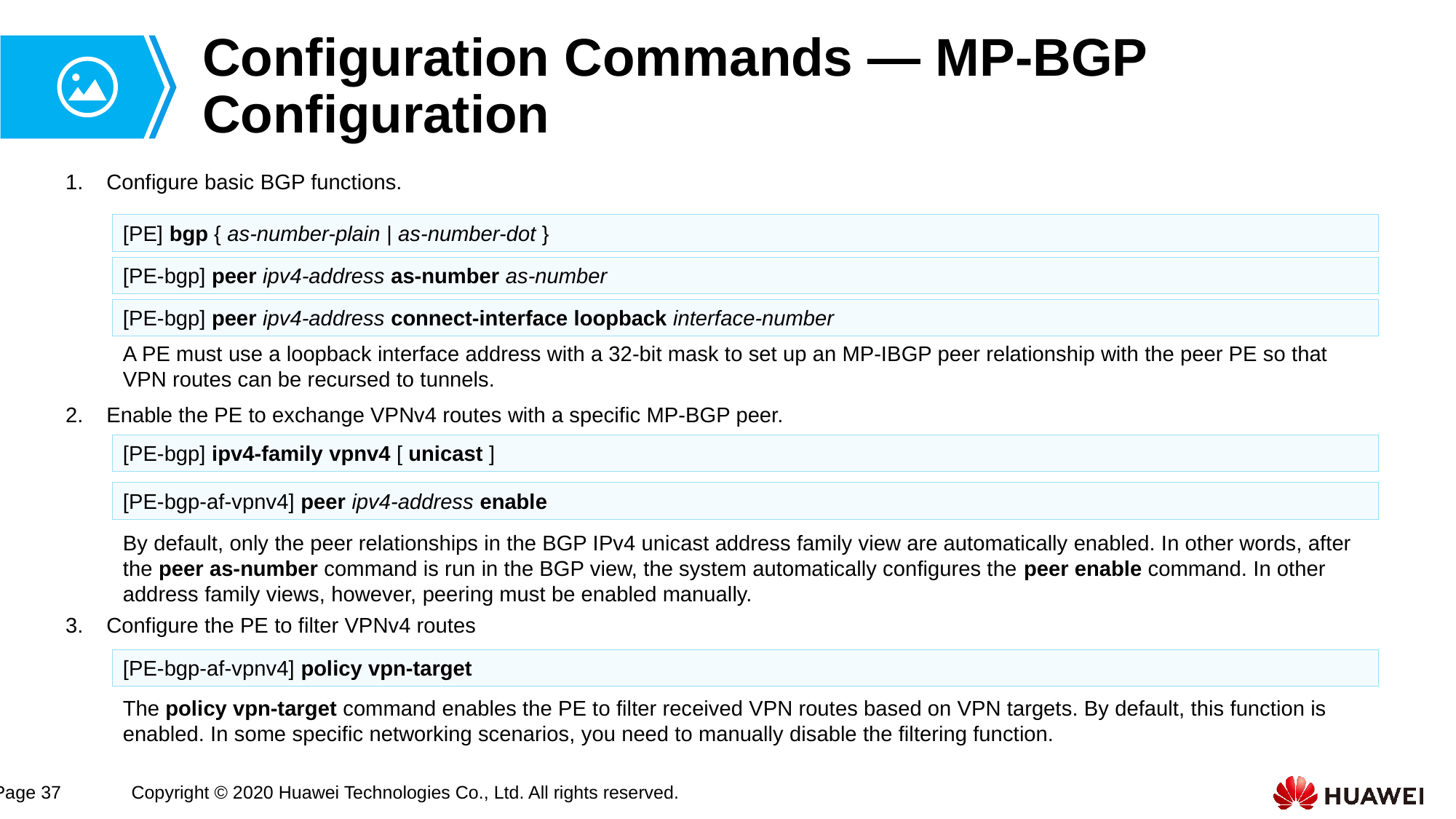

# Configuration Commands — MP-BGP Configuration
Configure basic BGP functions.
[PE] bgp { as-number-plain | as-number-dot }
[PE-bgp] peer ipv4-address as-number as-number
[PE-bgp] peer ipv4-address connect-interface loopback interface-number
A PE must use a loopback interface address with a 32-bit mask to set up an MP-IBGP peer relationship with the peer PE so that VPN routes can be recursed to tunnels.
Enable the PE to exchange VPNv4 routes with a specific MP-BGP peer.
[PE-bgp] ipv4-family vpnv4 [ unicast ]
[PE-bgp-af-vpnv4] peer ipv4-address enable
By default, only the peer relationships in the BGP IPv4 unicast address family view are automatically enabled. In other words, after the peer as-number command is run in the BGP view, the system automatically configures the peer enable command. In other address family views, however, peering must be enabled manually.
Configure the PE to filter VPNv4 routes
[PE-bgp-af-vpnv4] policy vpn-target
The policy vpn-target command enables the PE to filter received VPN routes based on VPN targets. By default, this function is enabled. In some specific networking scenarios, you need to manually disable the filtering function.